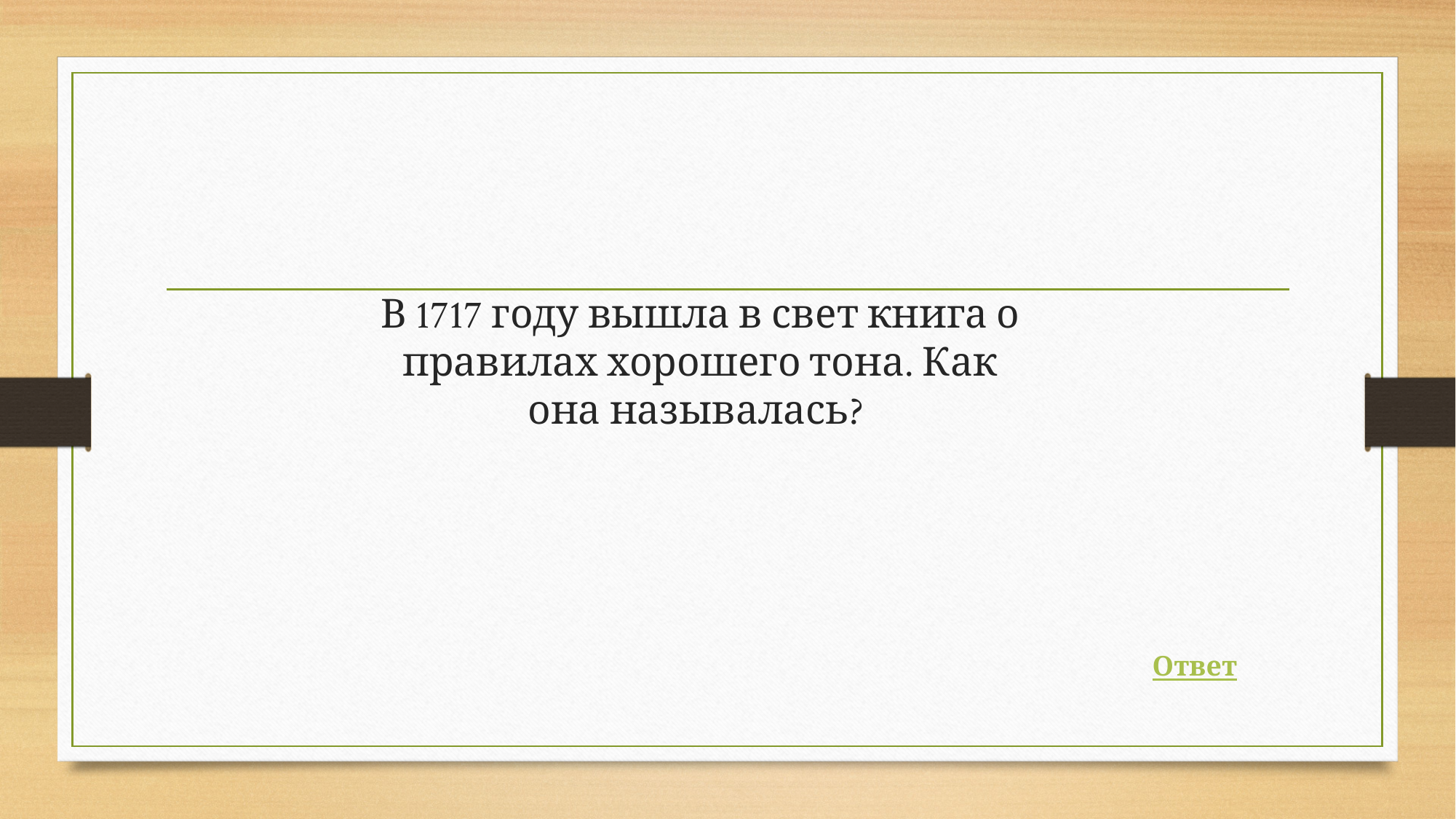

# В 1717 году вышла в свет книга о правилах хорошего тона. Как она называлась?
Ответ